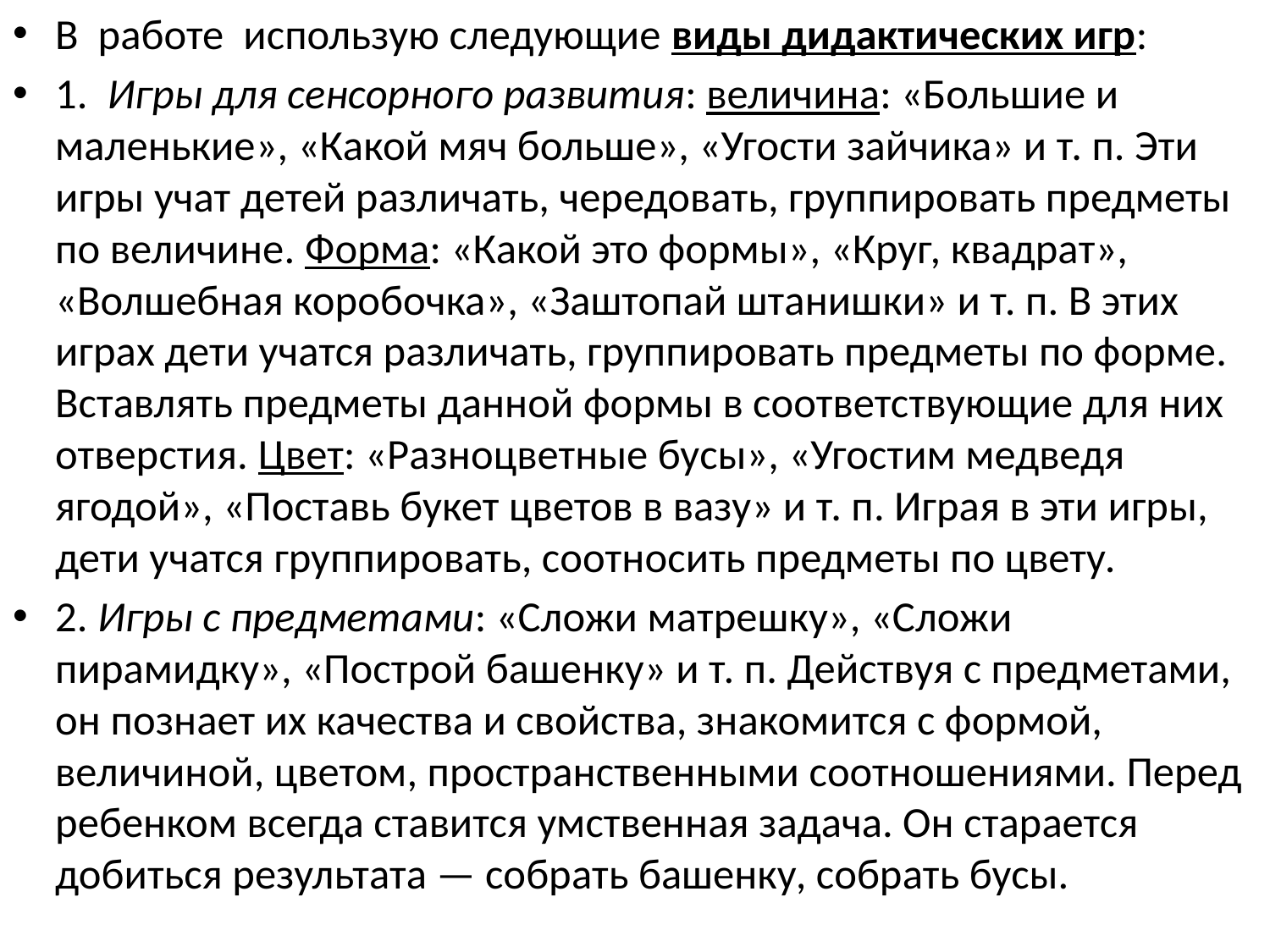

В  работе  использую следующие виды дидактических игр:
1.  Игры для сенсорного развития: величина: «Большие и маленькие», «Какой мяч больше», «Угости зайчика» и т. п. Эти игры учат детей различать, чередовать, группировать предметы по величине. Форма: «Какой это формы», «Круг, квадрат», «Волшебная коробочка», «Заштопай штанишки» и т. п. В этих играх дети учатся различать, группировать предметы по форме. Вставлять предметы данной формы в соответствующие для них отверстия. Цвет: «Разноцветные бусы», «Угостим медведя ягодой», «Поставь букет цветов в вазу» и т. п. Играя в эти игры, дети учатся группировать, соотносить предметы по цвету.
2. Игры с предметами: «Сложи матрешку», «Сложи пирамидку», «Построй башенку» и т. п. Действуя с предметами, он познает их качества и свойства, знакомится с формой, величиной, цветом, пространственными соотношениями. Перед ребенком всегда ставится умственная задача. Он старается добиться результата — собрать башенку, собрать бусы.